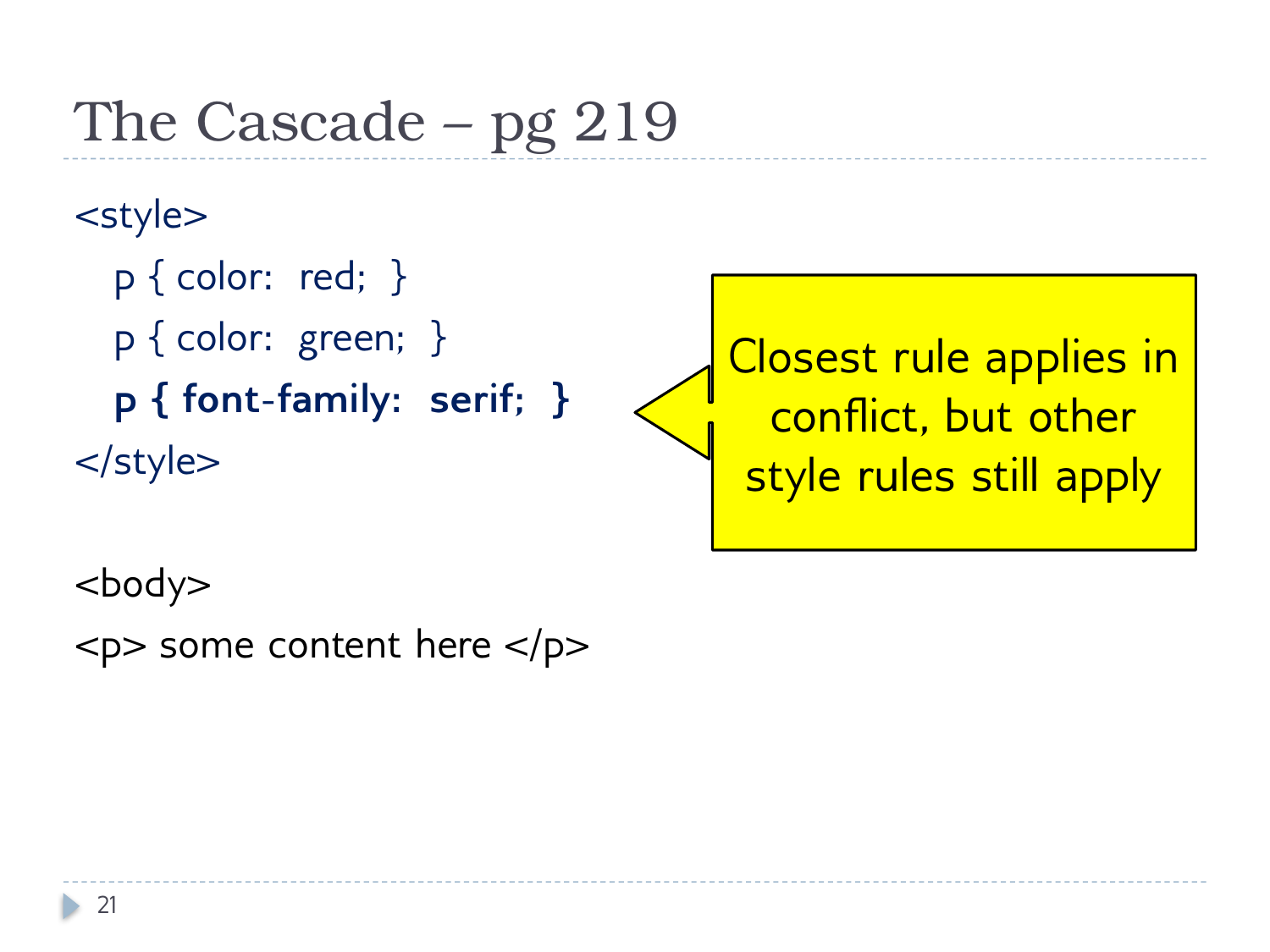

# The Cascade – pg 219
<style>
   p { color:  red;  }
   p { color:  green;  }
   p { font-family:  serif;  }
</style>

<body>
<p> some content here </p>

Closest rule applies in conflict, but other style rules still apply
21